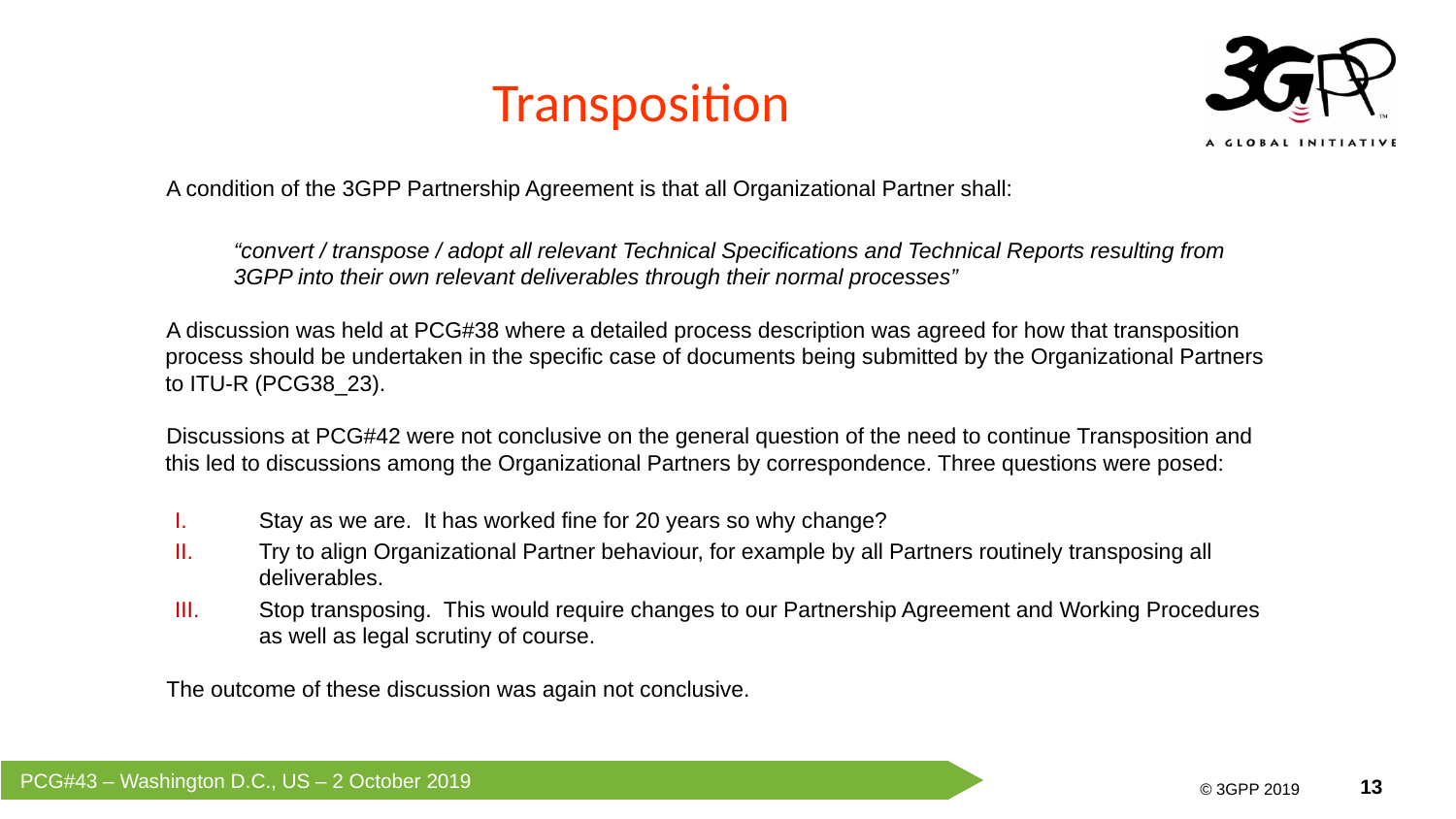

# Transposition

A condition of the 3GPP Partnership Agreement is that all Organizational Partner shall:

“convert / transpose / adopt all relevant Technical Specifications and Technical Reports resulting from 3GPP into their own relevant deliverables through their normal processes”

A discussion was held at PCG#38 where a detailed process description was agreed for how that transposition process should be undertaken in the specific case of documents being submitted by the Organizational Partners to ITU-R (PCG38_23).

Discussions at PCG#42 were not conclusive on the general question of the need to continue Transposition and this led to discussions among the Organizational Partners by correspondence. Three questions were posed:

Stay as we are.  It has worked fine for 20 years so why change?
Try to align Organizational Partner behaviour, for example by all Partners routinely transposing all deliverables.
Stop transposing.  This would require changes to our Partnership Agreement and Working Procedures as well as legal scrutiny of course.

The outcome of these discussion was again not conclusive.